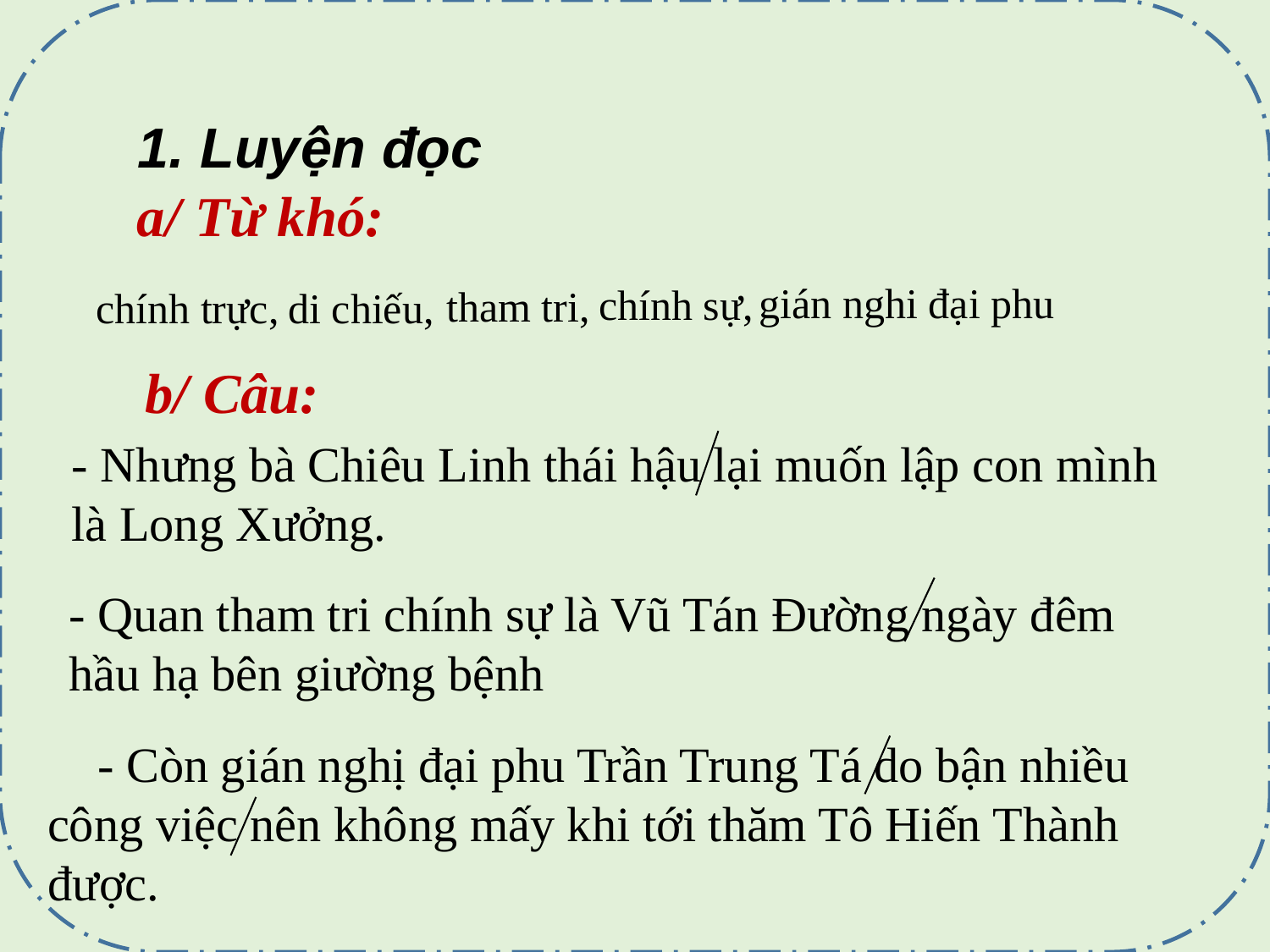

1. Luyện đọc
 a/ Từ khó:
gián nghi đại phu
chính sự,
tham tri,
chính trực,
di chiếu,
 b/ Câu:
- Nhưng bà Chiêu Linh thái hậu lại muốn lập con mình là Long Xưởng.
- Quan tham tri chính sự là Vũ Tán Đường ngày đêm hầu hạ bên giường bệnh
- Còn gián nghị đại phu Trần Trung Tá do bận nhiều công việc nên không mấy khi tới thăm Tô Hiến Thành được.